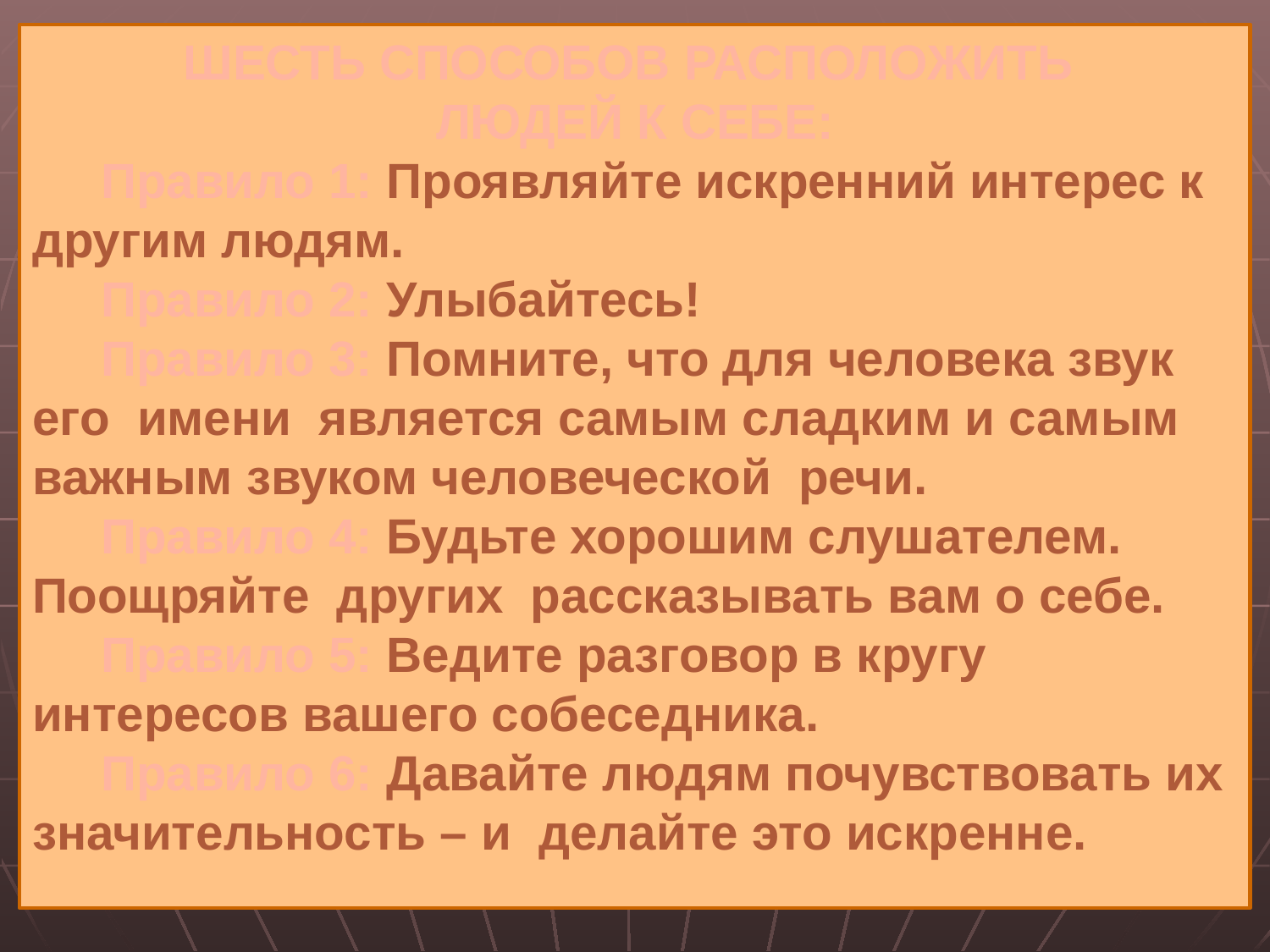

ШЕСТЬ СПОСОБОВ РАСПОЛОЖИТЬ
ЛЮДЕЙ К СЕБЕ:
     Правило 1: Проявляйте искренний интерес к другим людям.
     Правило 2: Улыбайтесь!
     Правило 3: Помните, что для человека звук его  имени  является самым сладким и самым важным звуком человеческой  речи.
     Правило 4: Будьте хорошим слушателем. Поощряйте  других  рассказывать вам o себе.
     Правило 5: Ведите разговор в кругу интересов вашего собеседника.
     Правило 6: Давайте людям почувствовать их значительность – и  делайте это искренне.